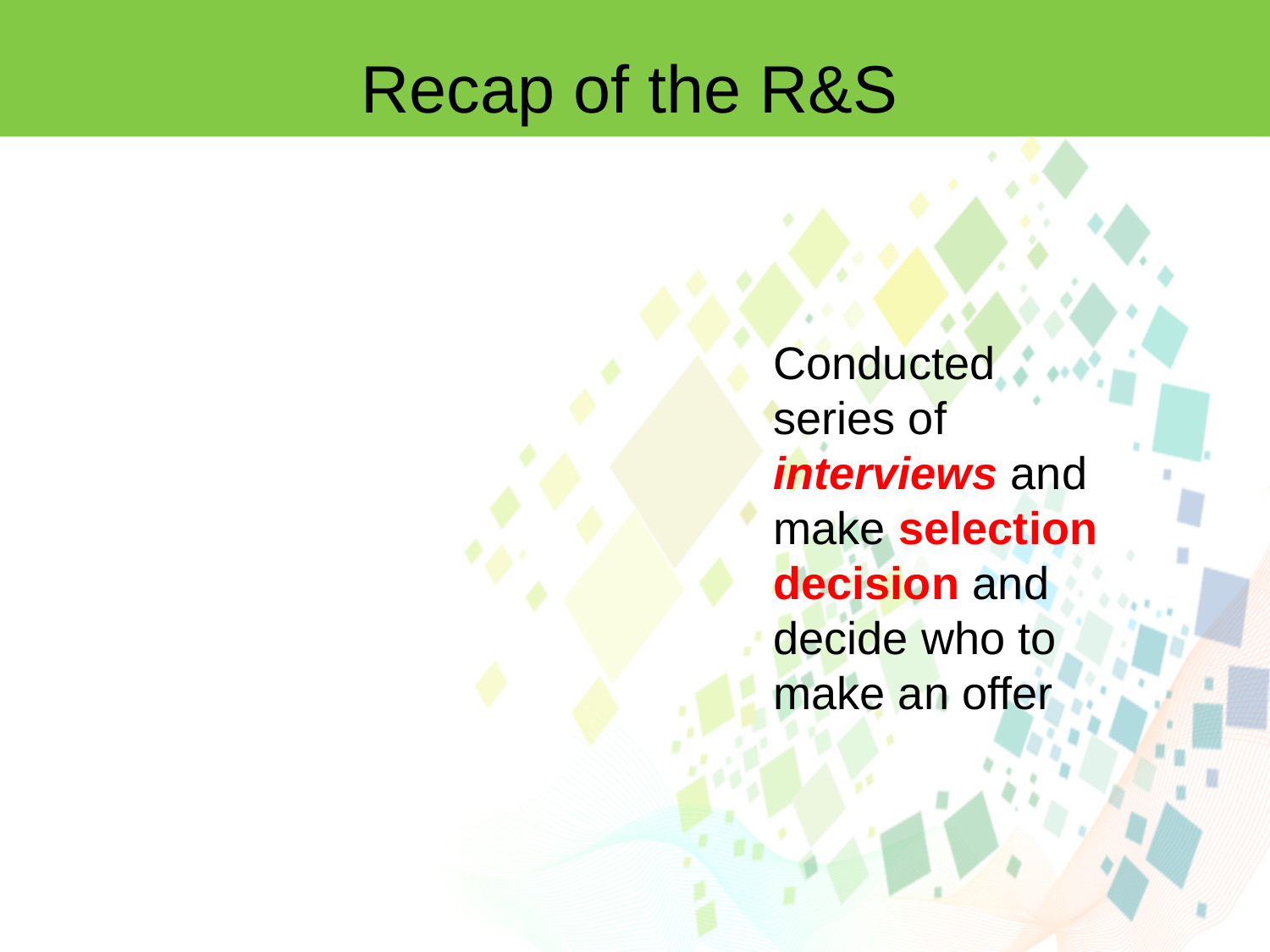

Recap of the R&S
Conducted series of interviews and make selection decision and decide who to make an offer